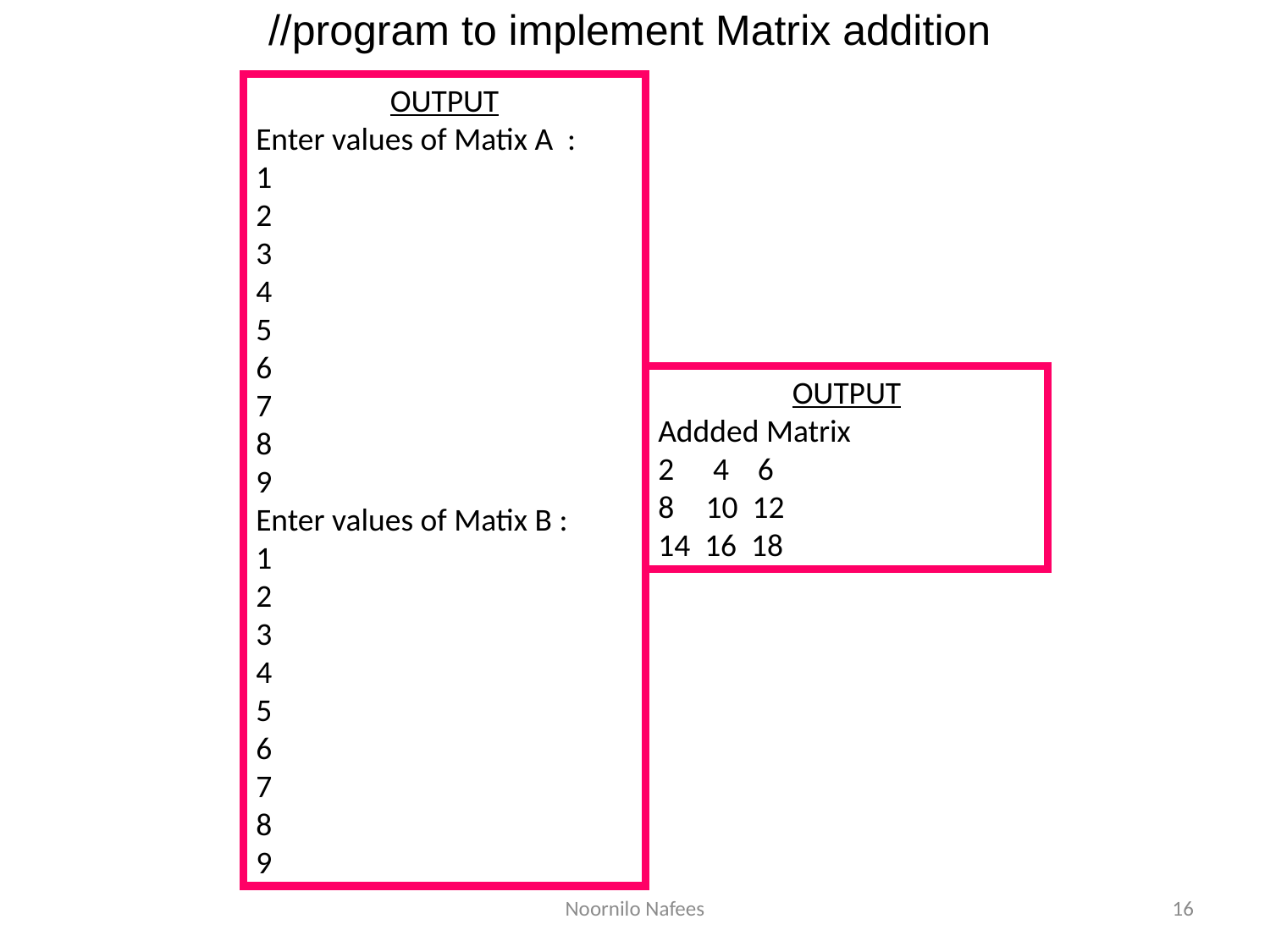

# //program to implement Matrix addition

OUTPUT
Enter values of Matix A  :
1
2
3
4
5
6
7
8
9
Enter values of Matix B :
1
2
3
4
5
6
7
8
9
OUTPUT
Addded Matrix
 4    6
10  12
14  16  18
Noornilo Nafees
16